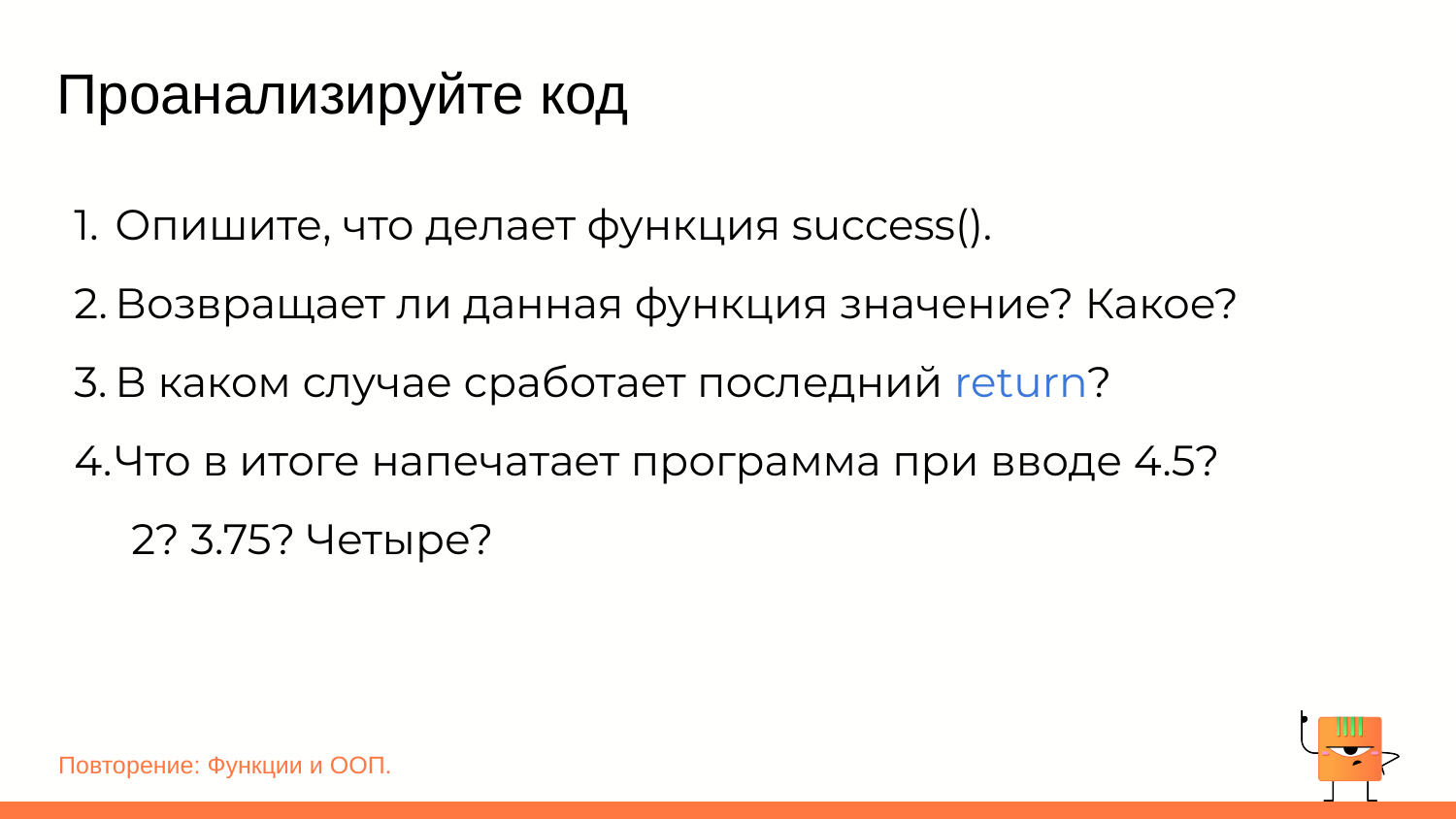

Проанализируйте код
Опишите, что делает функция success().
Возвращает ли данная функция значение? Какое?
В каком случае сработает последний return?
Что в итоге напечатает программа при вводе 4.5?
2? 3.75? Четыре?
Повторение: Функции и ООП.